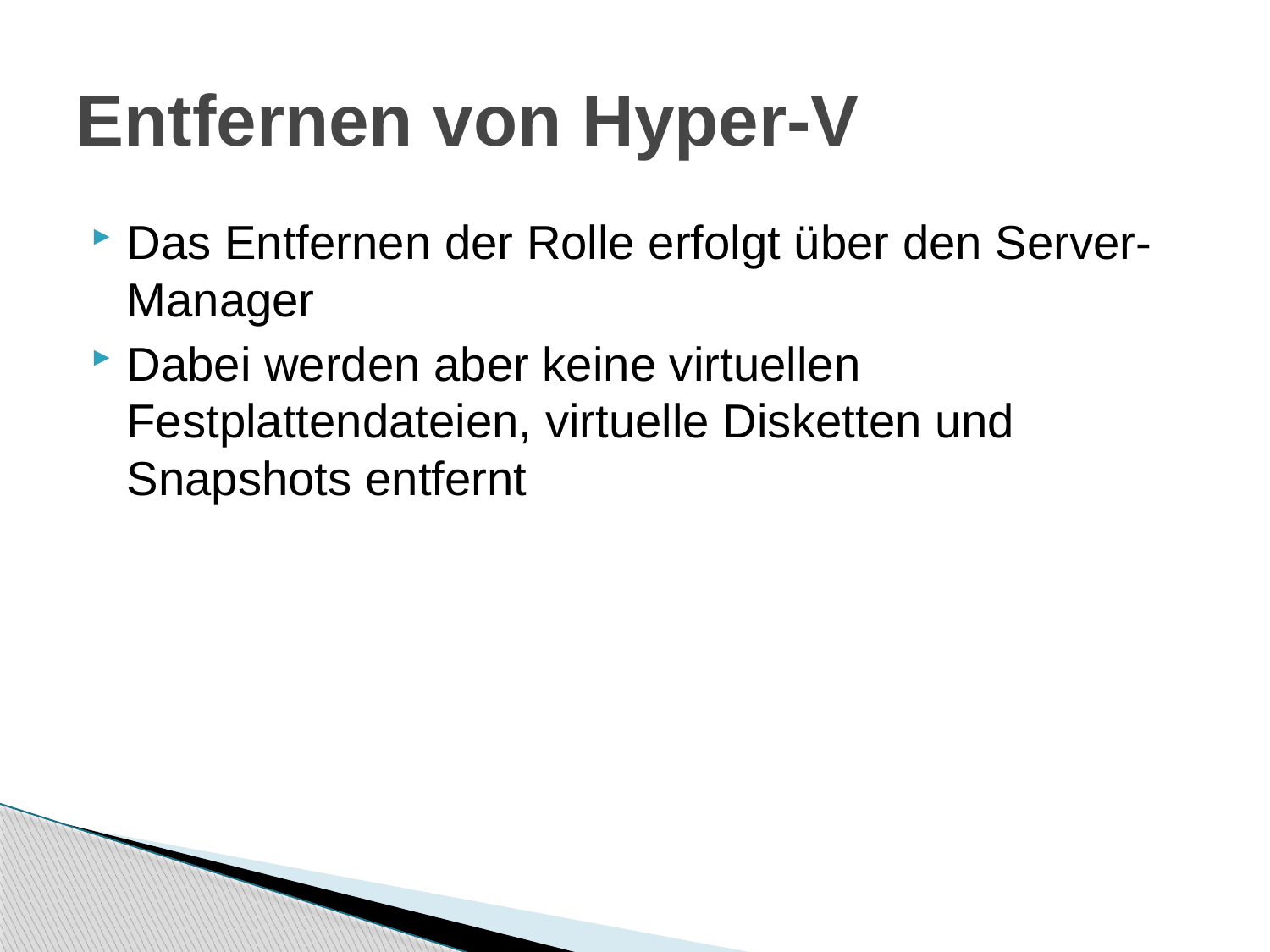

# Entfernen von Hyper-V
Das Entfernen der Rolle erfolgt über den Server-Manager
Dabei werden aber keine virtuellen Festplattendateien, virtuelle Disketten und Snapshots entfernt